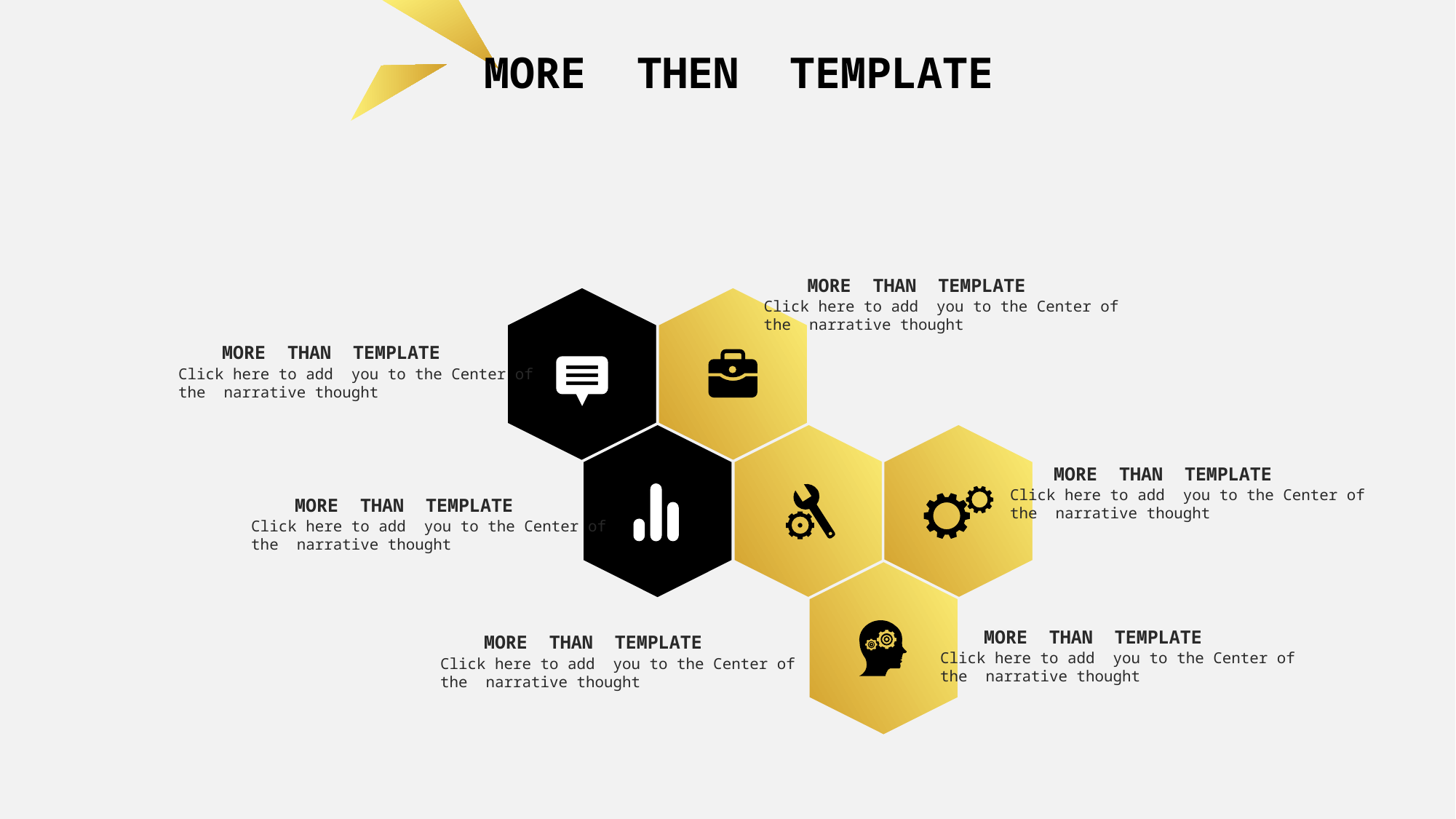

MORE  THEN  TEMPLATE

   MORE  THAN  TEMPLATE
Click here to add  you to the Center of
the  narrative thought

   MORE  THAN  TEMPLATE
Click here to add  you to the Center of
the  narrative thought

   MORE  THAN  TEMPLATE
Click here to add  you to the Center of
the  narrative thought

   MORE  THAN  TEMPLATE
Click here to add  you to the Center of
the  narrative thought

   MORE  THAN  TEMPLATE
Click here to add  you to the Center of
the  narrative thought

   MORE  THAN  TEMPLATE
Click here to add  you to the Center of
the  narrative thought